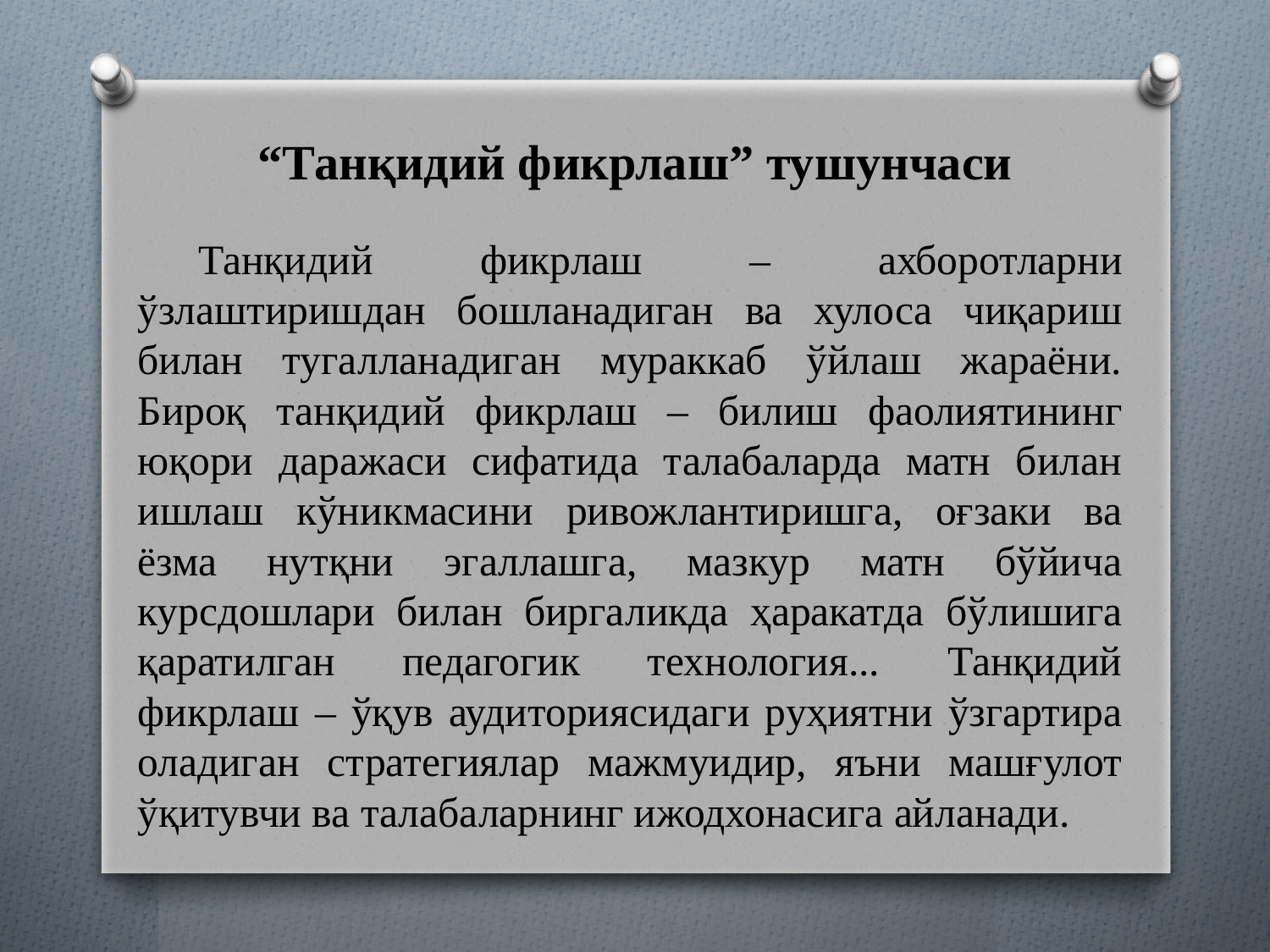

# “Танқидий фикрлаш” тушунчаси
Танқидий фикрлаш – ахборотларни ўзлаштиришдан бошланадиган ва хулоса чиқариш билан тугалланадиган мураккаб ўйлаш жараёни. Бироқ танқидий фикрлаш – билиш фаолиятининг юқори даражаси сифатида талабаларда матн билан ишлаш кўникмасини ривожлантиришга, оғзаки ва ёзма нутқни эгаллашга, мазкур матн бўйича курсдошлари билан биргаликда ҳаракатда бўлишига қаратилган педагогик технология... Танқидий фикрлаш – ўқув аудиториясидаги руҳиятни ўзгартира оладиган стратегиялар мажмуидир, яъни машғулот ўқитувчи ва талабаларнинг ижодхонасига айланади.